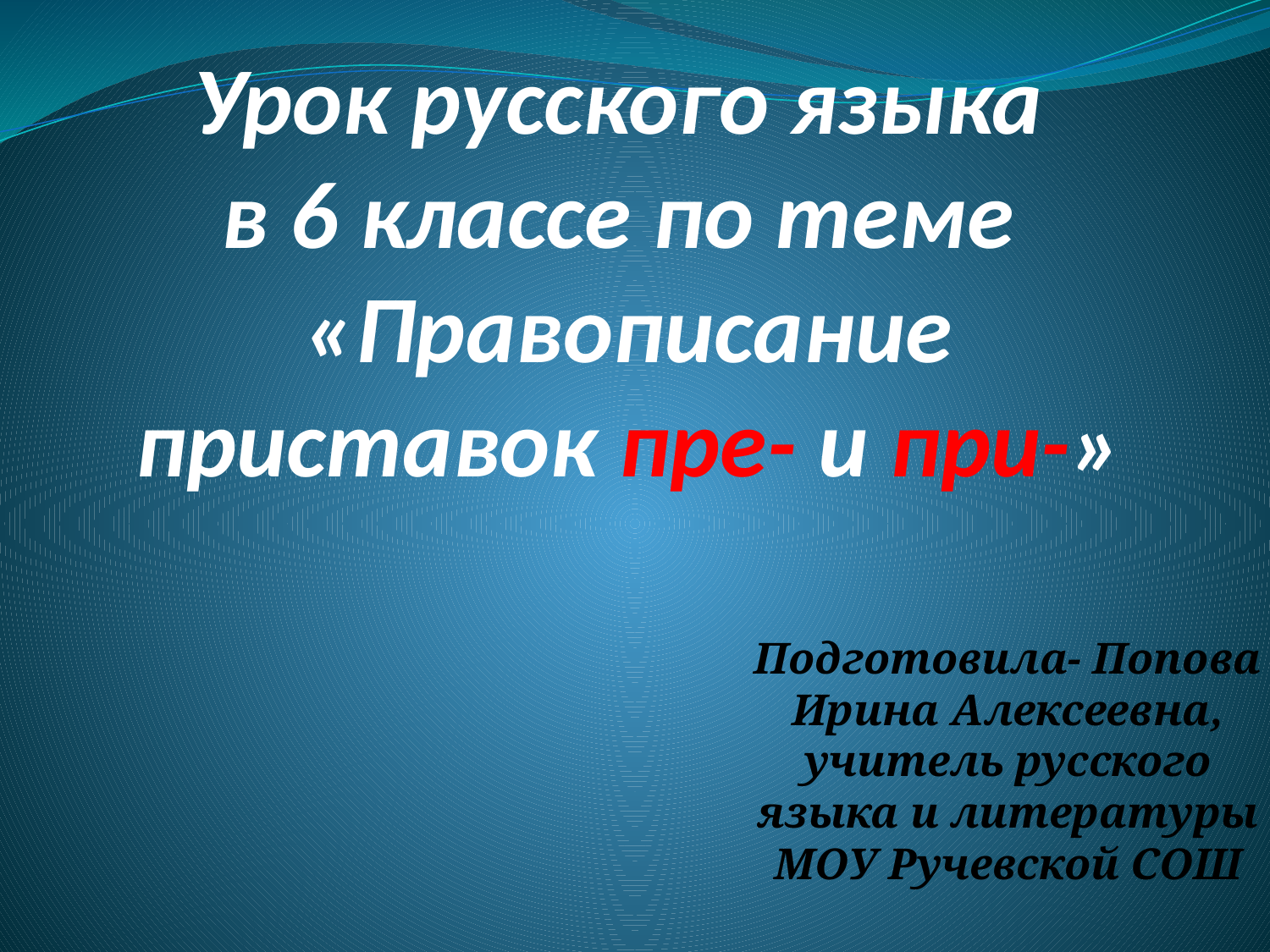

# Урок русского языка в 6 классе по теме «Правописание приставок пре- и при-»
Подготовила- Попова Ирина Алексеевна, учитель русского языка и литературы МОУ Ручевской СОШ